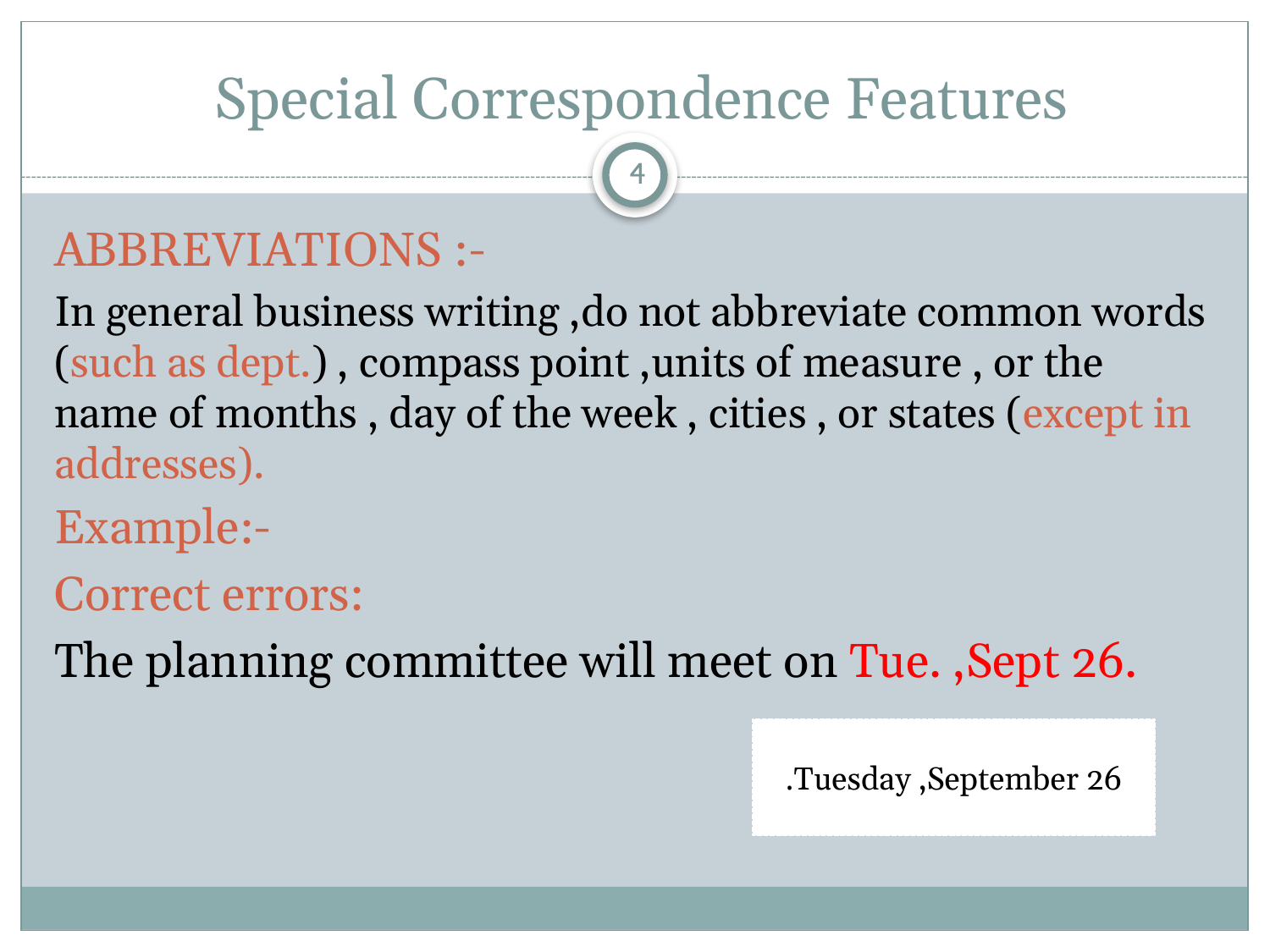

# Special Correspondence Features
4
ABBREVIATIONS :-
In general business writing ,do not abbreviate common words (such as dept.) , compass point ,units of measure , or the name of months , day of the week , cities , or states (except in addresses).
Example:-
Correct errors:
The planning committee will meet on Tue. ,Sept 26.

Tuesday ,September 26.